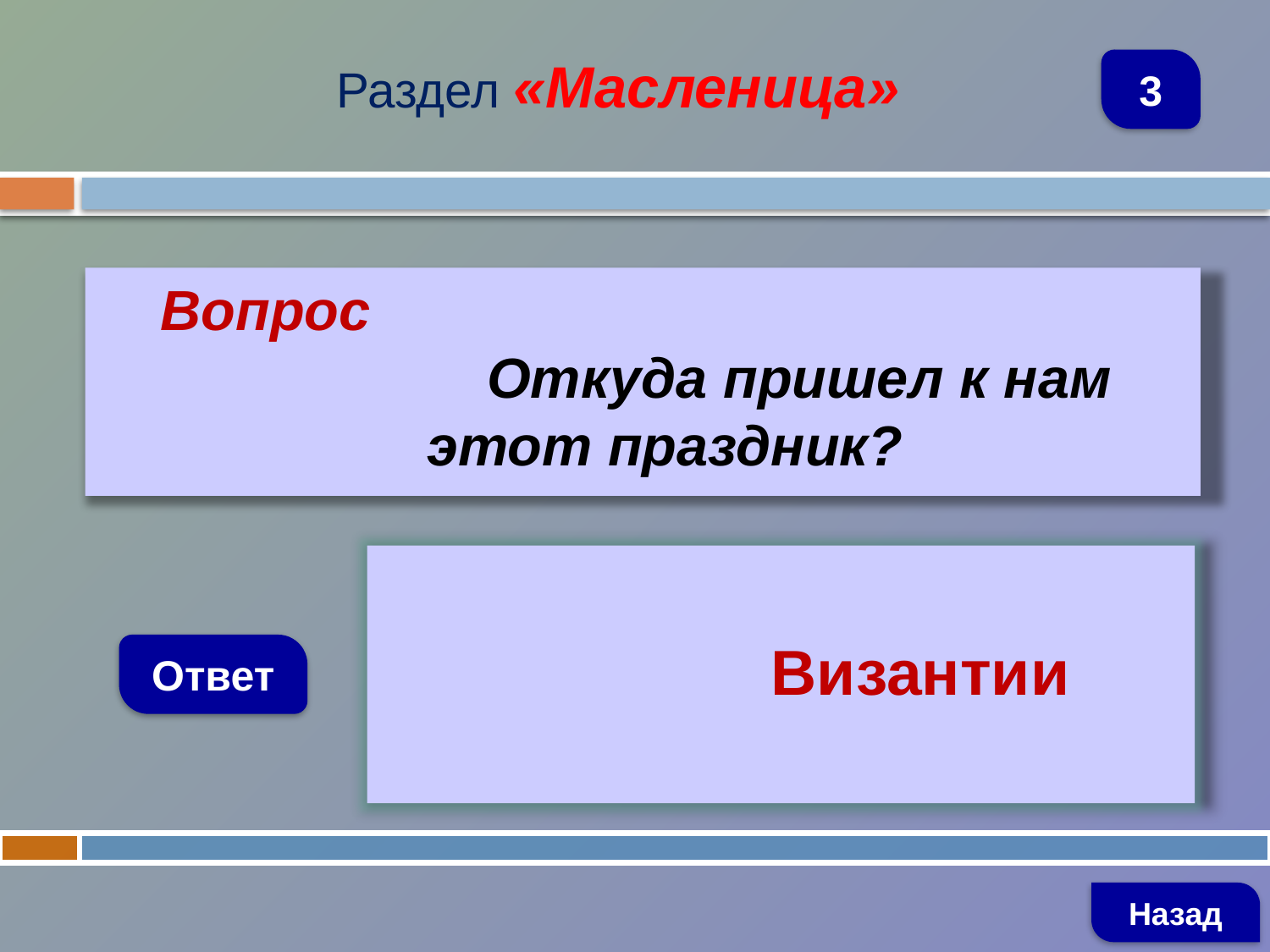

Раздел «Масленица»
3
    Вопрос
                    Откуда пришел к нам этот праздник?

                         Византии
Ответ

Назад